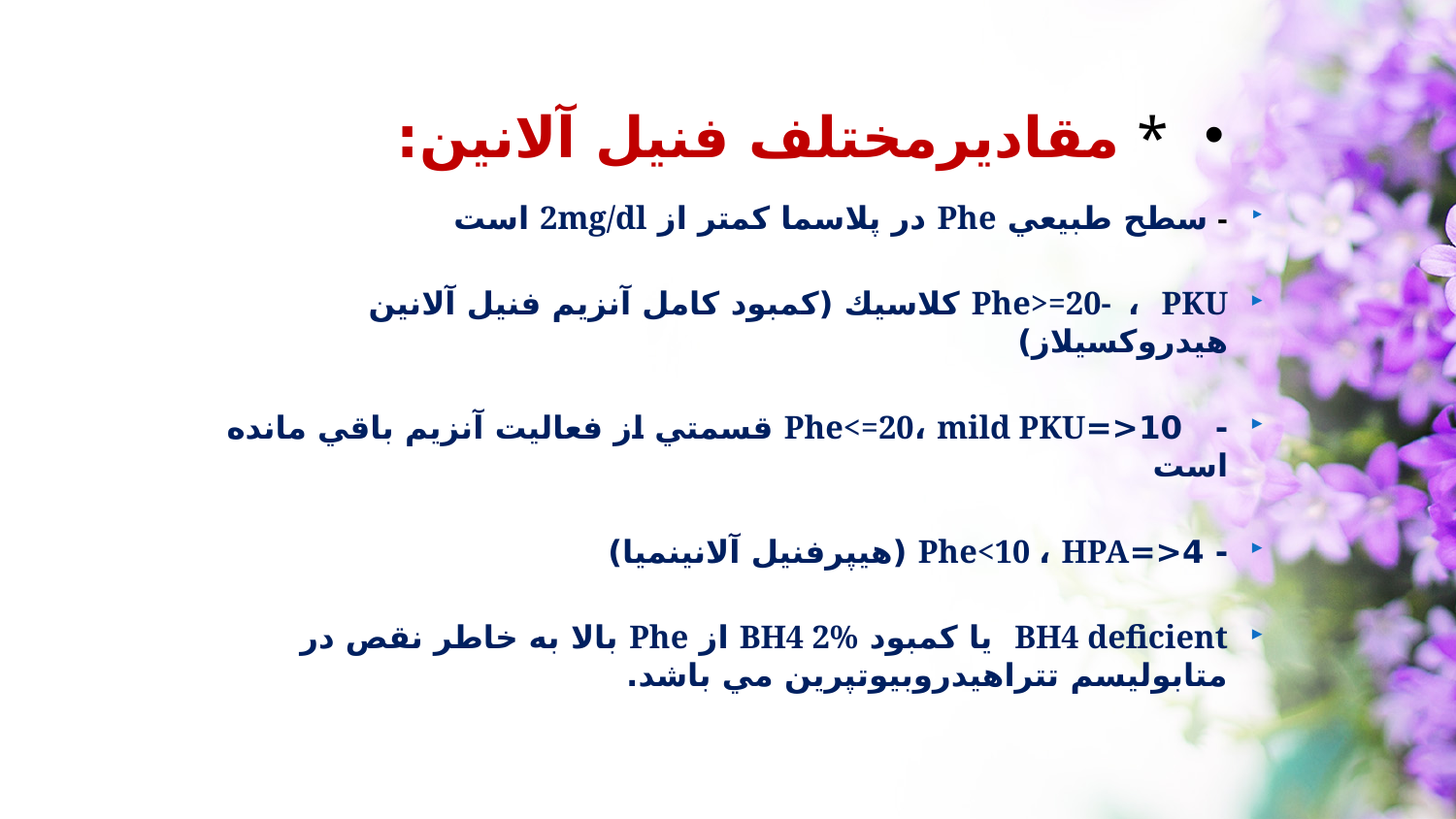

* مقادیرمختلف فنیل آلانین:
- سطح طبيعي Phe‌ در پلاسما كمتر از 2mg/dl است

Phe>=20-  ،  PKU كلاسيك (كمبود كامل آنزيم فنيل آلانين هيدروكسيلاز)

-   10<=Phe<=20، mild PKU قسمتي از فعاليت آنزيم باقي مانده است

- 4<=Phe<10 ، HPA (هيپرفنيل آلانينميا)

BH4 deficient  يا كمبود BH4 2% از Phe بالا به خاطر نقص در متابوليسم تتراهيدروبيوتپرين مي باشد.